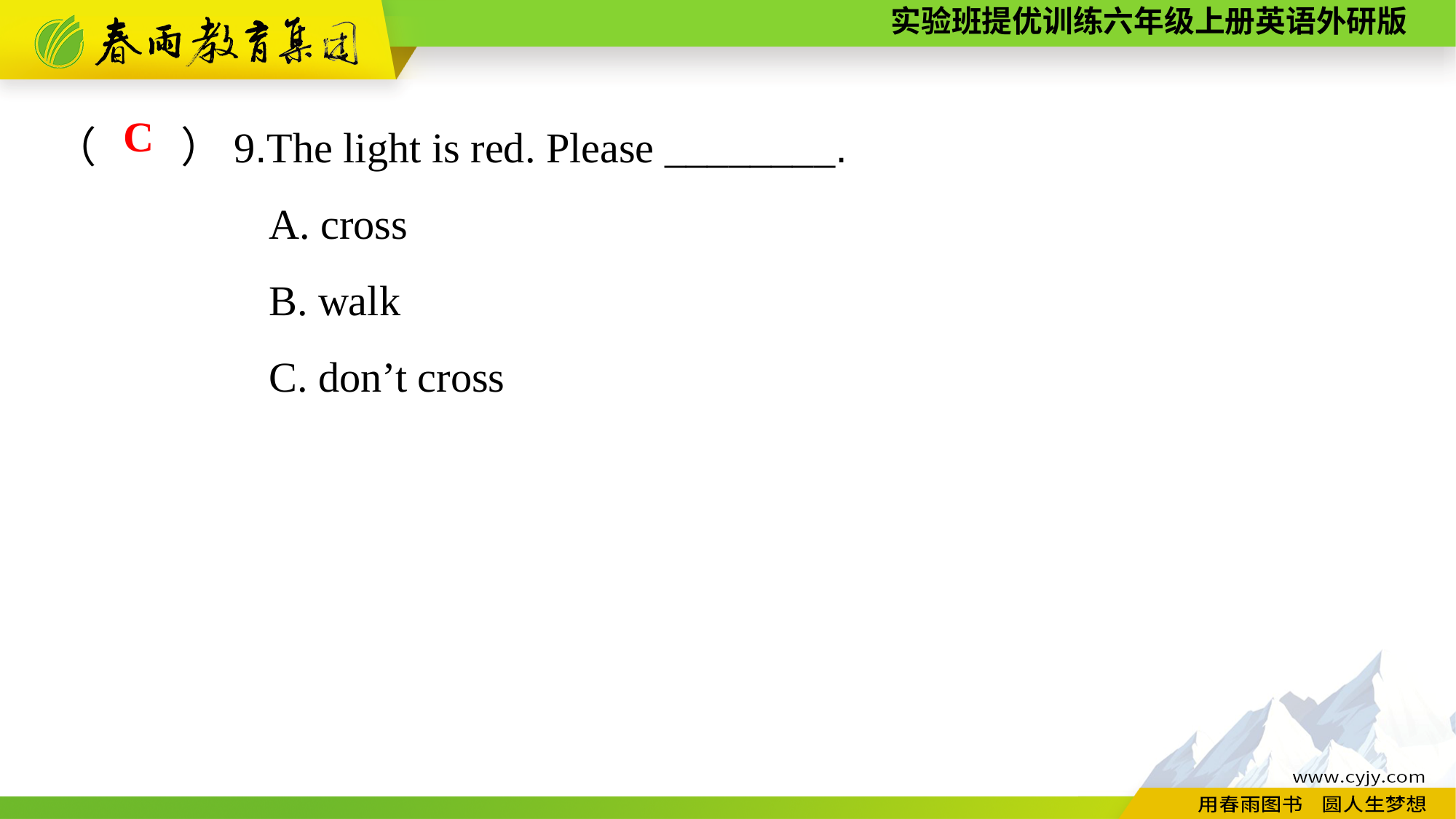

（　　）9.The light is red. Please ________.
A. cross
B. walk
C. don’t cross
C